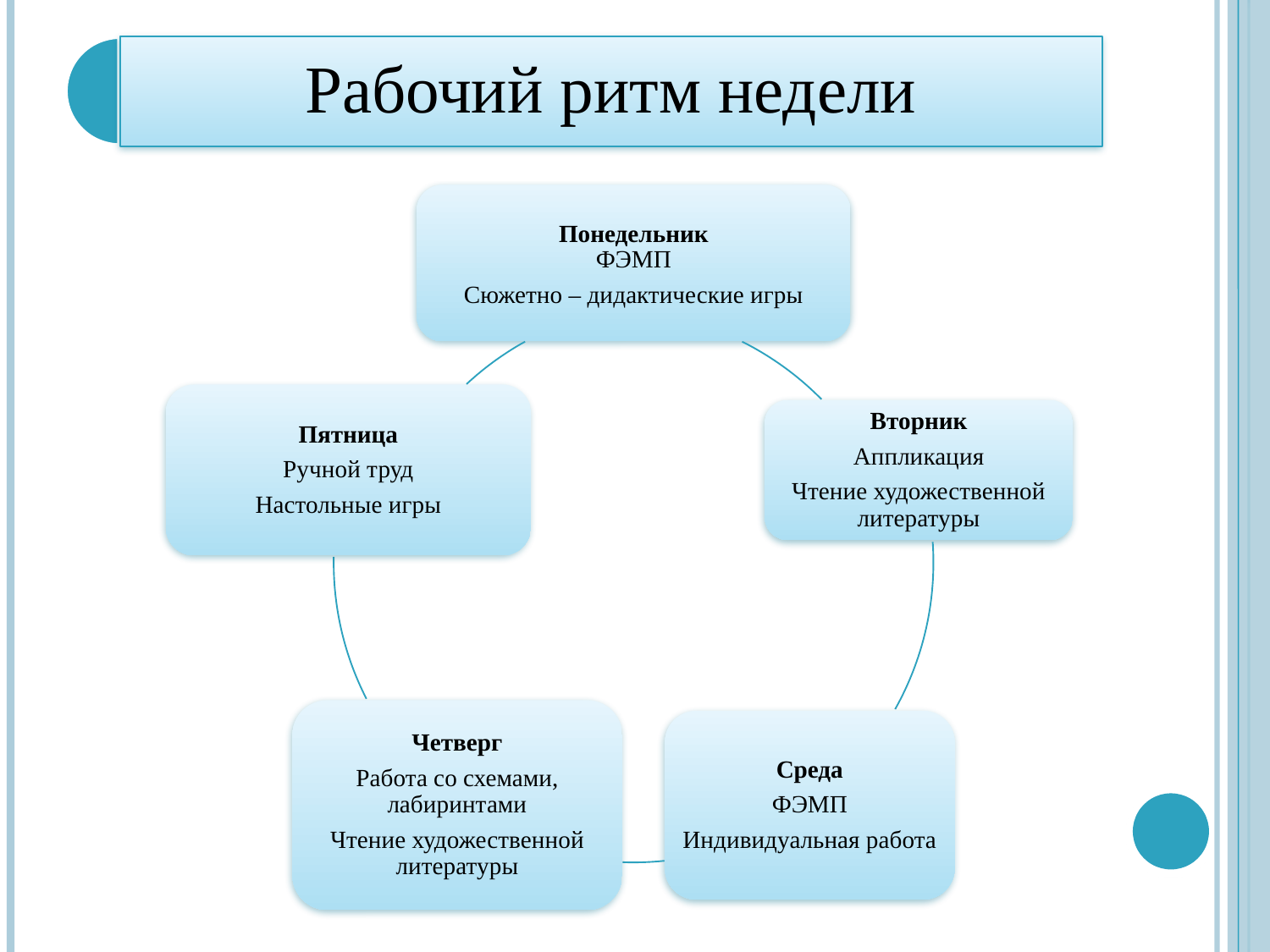

Рабочий ритм недели
Понедельник
ФЭМП
Сюжетно – дидактические игры
Вторник
Аппликация
Чтение художественной литературы
Среда
ФЭМП
Индивидуальная работа
Четверг
Работа со схемами, лабиринтами
Чтение художественной литературы
Пятница
Ручной труд
Настольные игры